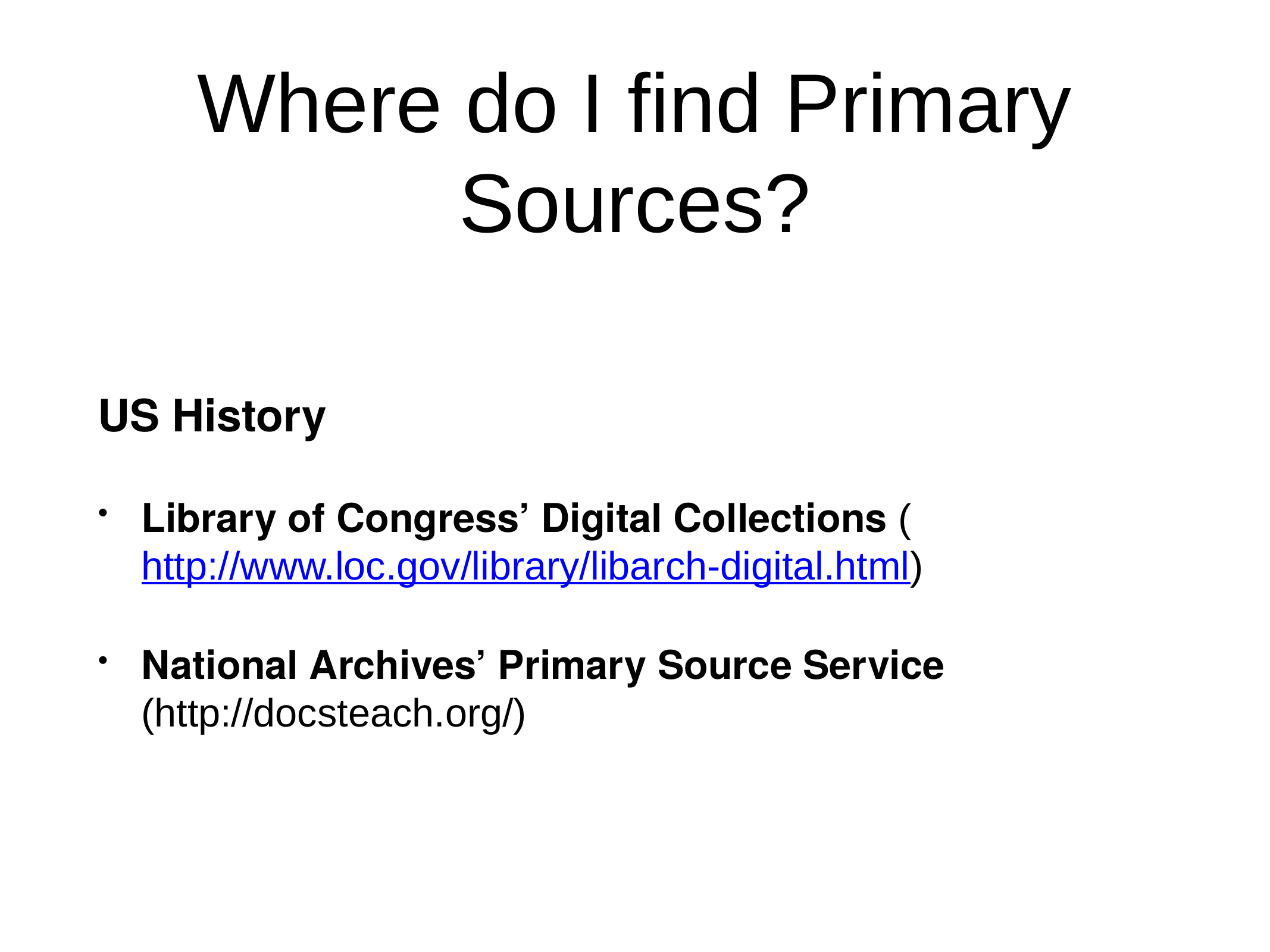

# Where do I find Primary Sources?
US History
Library of Congress’ Digital Collections (http://www.loc.gov/library/libarch-digital.html)
National Archives’ Primary Source Service (http://docsteach.org/)